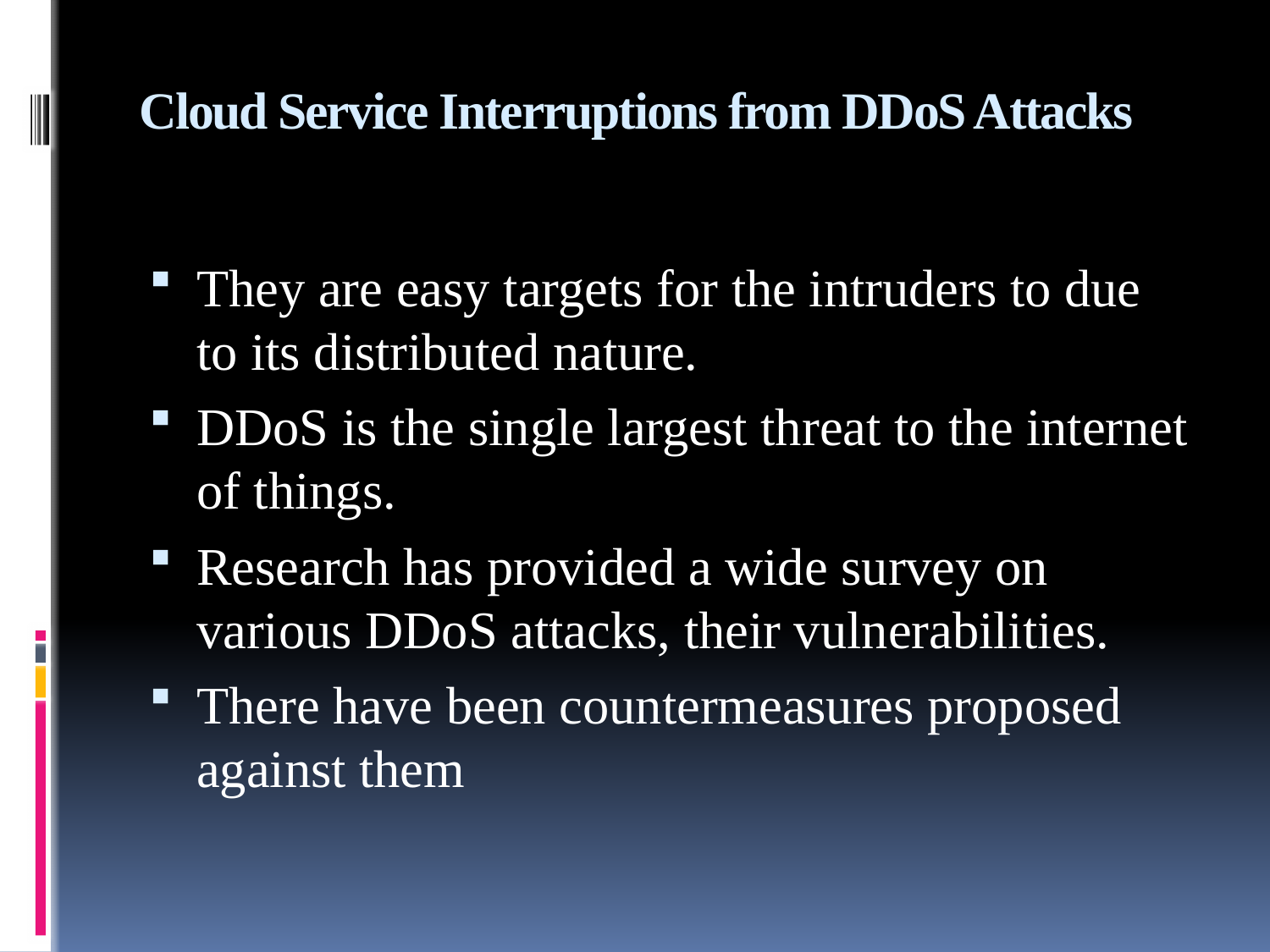

# Cloud Service Interruptions from DDoS Attacks
They are easy targets for the intruders to due to its distributed nature.
DDoS is the single largest threat to the internet of things.
Research has provided a wide survey on various DDoS attacks, their vulnerabilities.
There have been countermeasures proposed against them